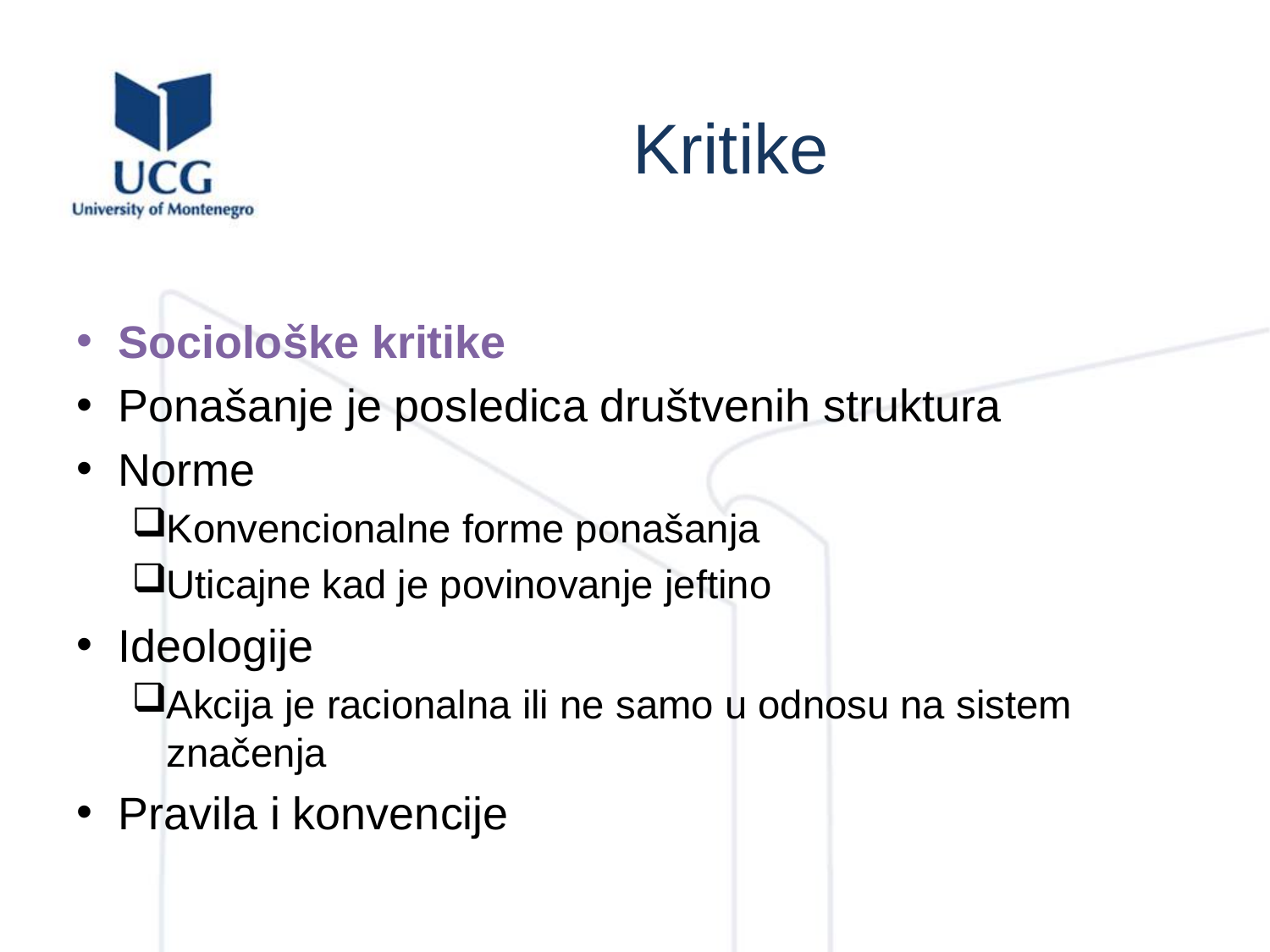

# Kritike
Sociološke kritike
Ponašanje je posledica društvenih struktura
Norme
Konvencionalne forme ponašanja
Uticajne kad je povinovanje jeftino
Ideologije
Akcija je racionalna ili ne samo u odnosu na sistem značenja
Pravila i konvencije